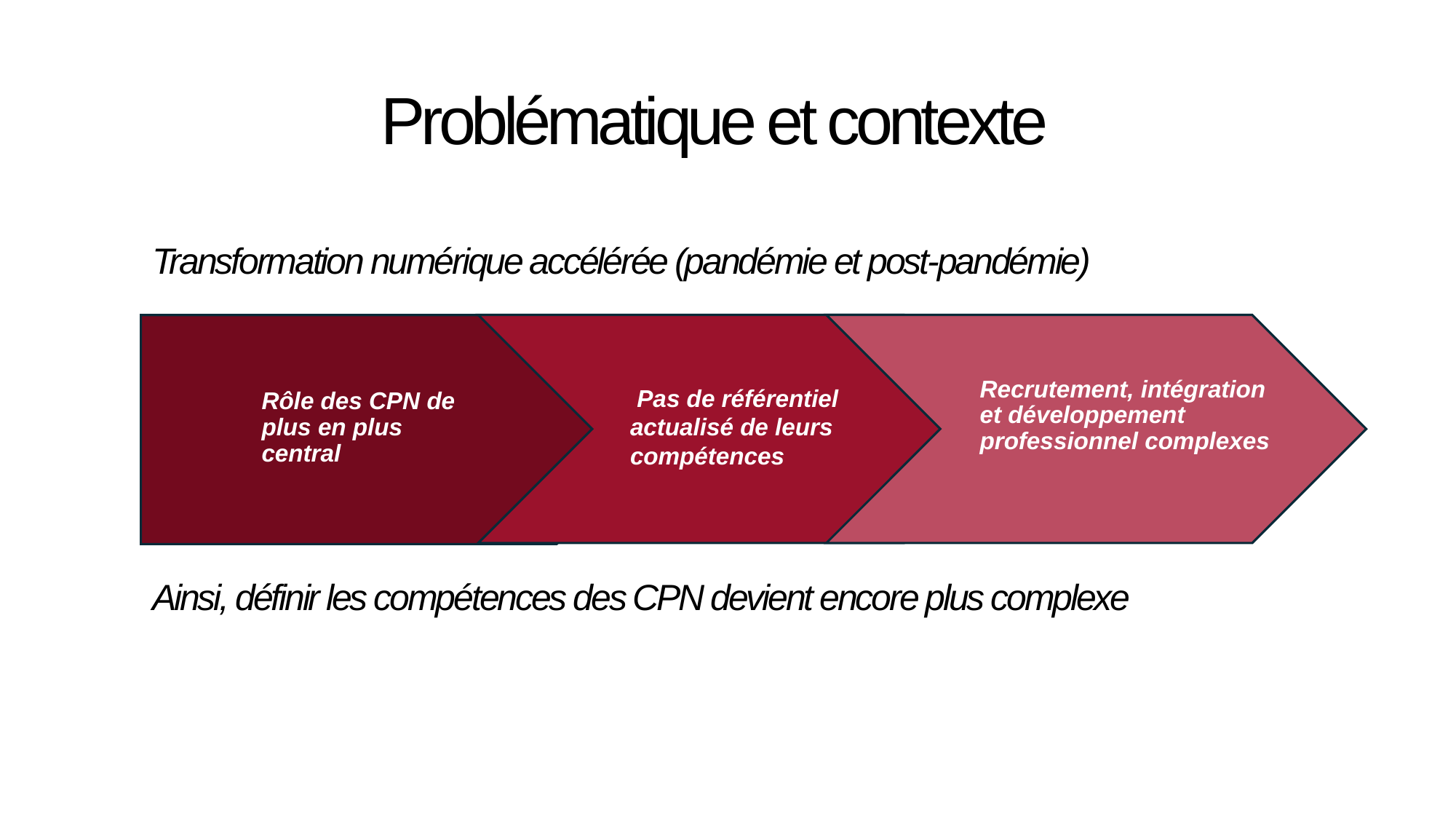

# Problématique et contexte

Transformation numérique accélérée (pandémie et post-pandémie)

Recrutement, intégration et développement professionnel complexes
 Pas de référentiel actualisé de leurs compétences
Rôle des CPN de plus en plus central
Ainsi, définir les compétences des CPN devient encore plus complexe